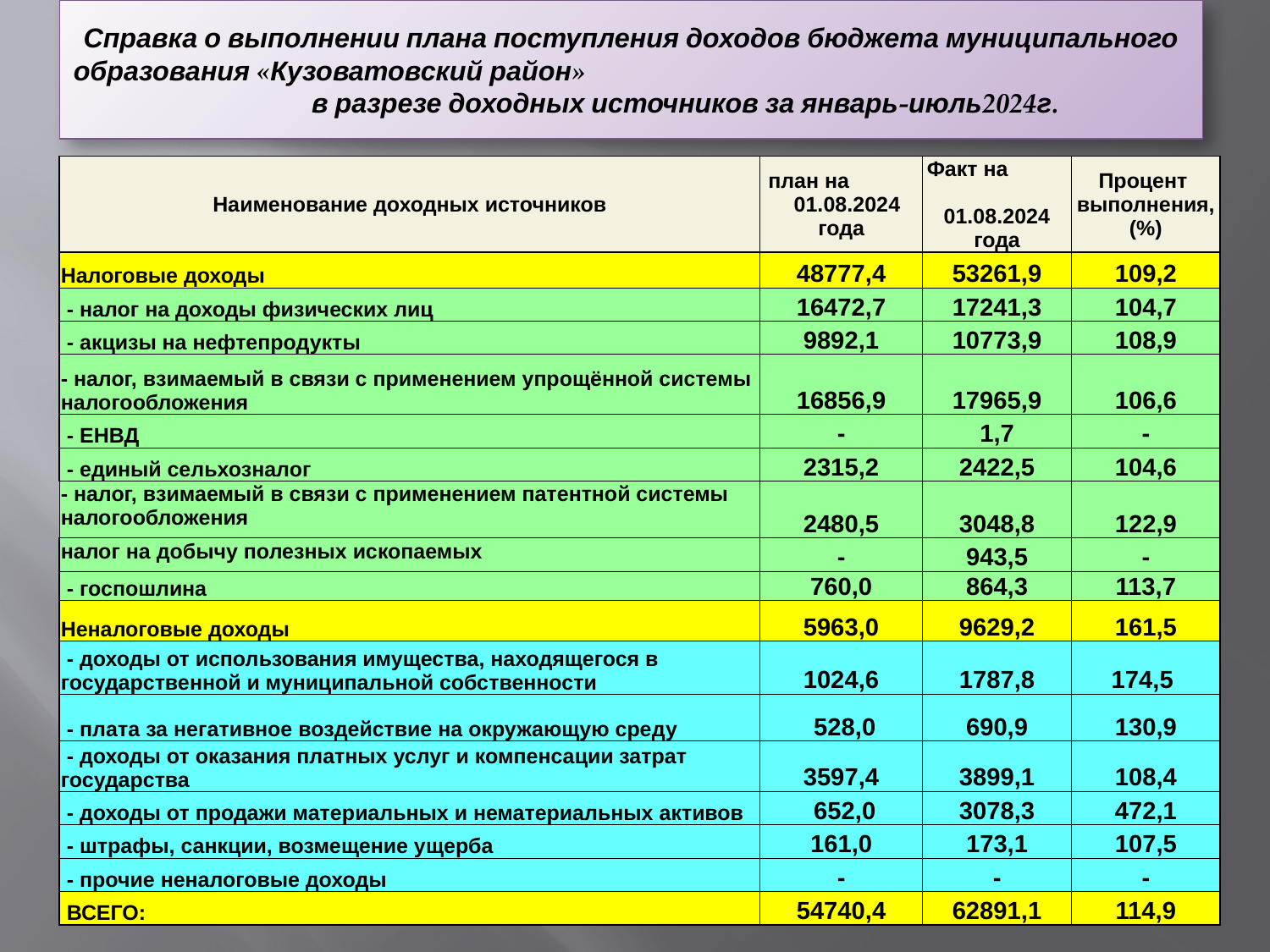

# Справка о выполнении плана поступления доходов бюджета муниципального образования «Кузоватовский район»                                                                                                          в разрезе доходных источников за январь-июль2024г.
| Наименование доходных источников | план на 01.08.2024 года | Факт на 01.08.2024 года | Процент выполнения, (%) |
| --- | --- | --- | --- |
| Налоговые доходы | 48777,4 | 53261,9 | 109,2 |
| - налог на доходы физических лиц | 16472,7 | 17241,3 | 104,7 |
| - акцизы на нефтепродукты | 9892,1 | 10773,9 | 108,9 |
| - налог, взимаемый в связи с применением упрощённой системы налогообложения | 16856,9 | 17965,9 | 106,6 |
| - ЕНВД | - | 1,7 | - |
| - единый сельхозналог | 2315,2 | 2422,5 | 104,6 |
| - налог, взимаемый в связи с применением патентной системы налогообложения | 2480,5 | 3048,8 | 122,9 |
| налог на добычу полезных ископаемых | - | 943,5 | - |
| - госпошлина | 760,0 | 864,3 | 113,7 |
| Неналоговые доходы | 5963,0 | 9629,2 | 161,5 |
| - доходы от использования имущества, находящегося в государственной и муниципальной собственности | 1024,6 | 1787,8 | 174,5 |
| - плата за негативное воздействие на окружающую среду | 528,0 | 690,9 | 130,9 |
| - доходы от оказания платных услуг и компенсации затрат государства | 3597,4 | 3899,1 | 108,4 |
| - доходы от продажи материальных и нематериальных активов | 652,0 | 3078,3 | 472,1 |
| - штрафы, санкции, возмещение ущерба | 161,0 | 173,1 | 107,5 |
| - прочие неналоговые доходы | - | - | - |
| ВСЕГО: | 54740,4 | 62891,1 | 114,9 |